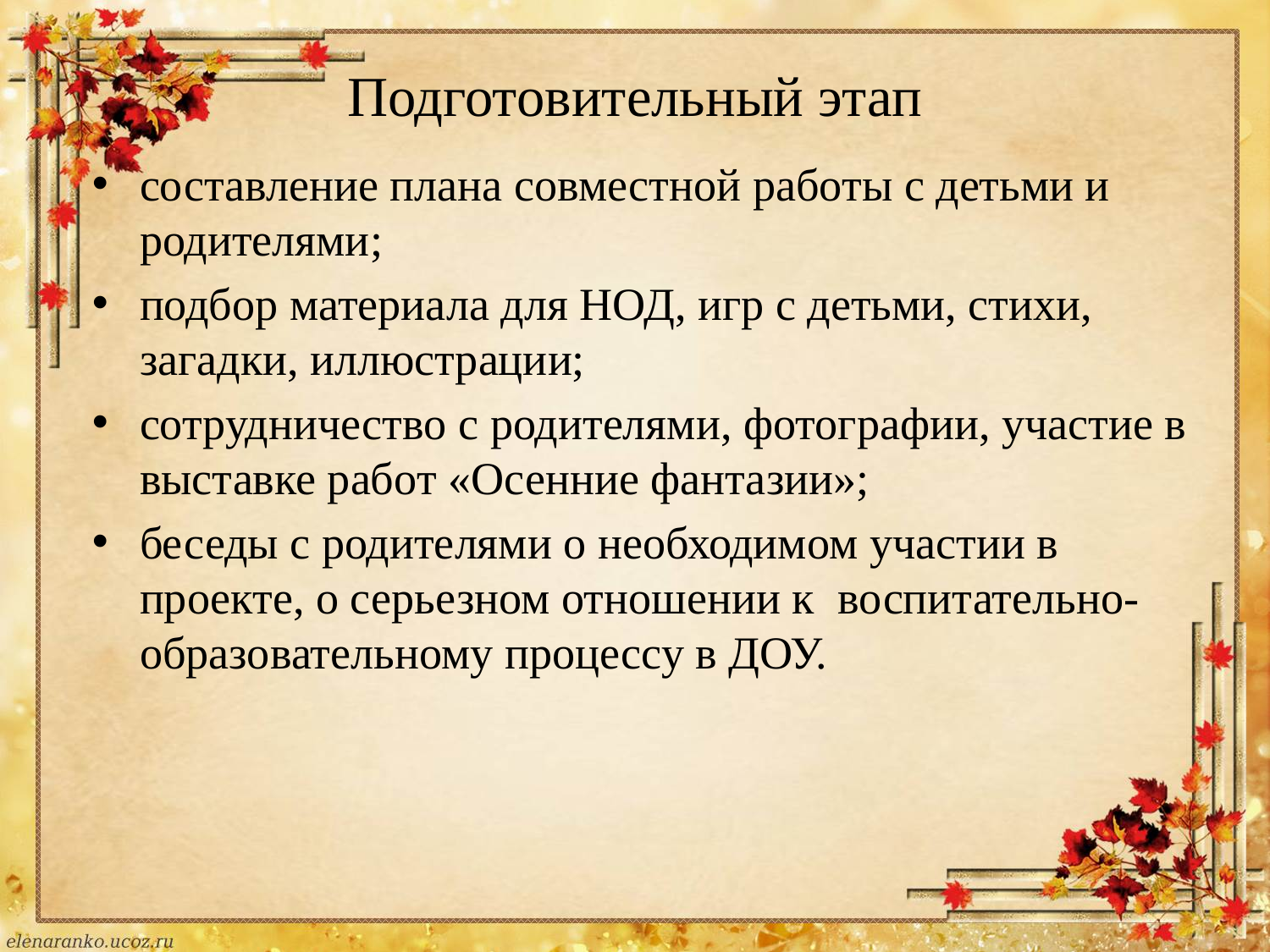

# Подготовительный этап
составление плана совместной работы с детьми и родителями;
подбор материала для НОД, игр с детьми, стихи, загадки, иллюстрации;
сотрудничество с родителями, фотографии, участие в выставке работ «Осенние фантазии»;
беседы с родителями о необходимом участии в проекте, о серьезном отношении к  воспитательно-образовательному процессу в ДОУ.